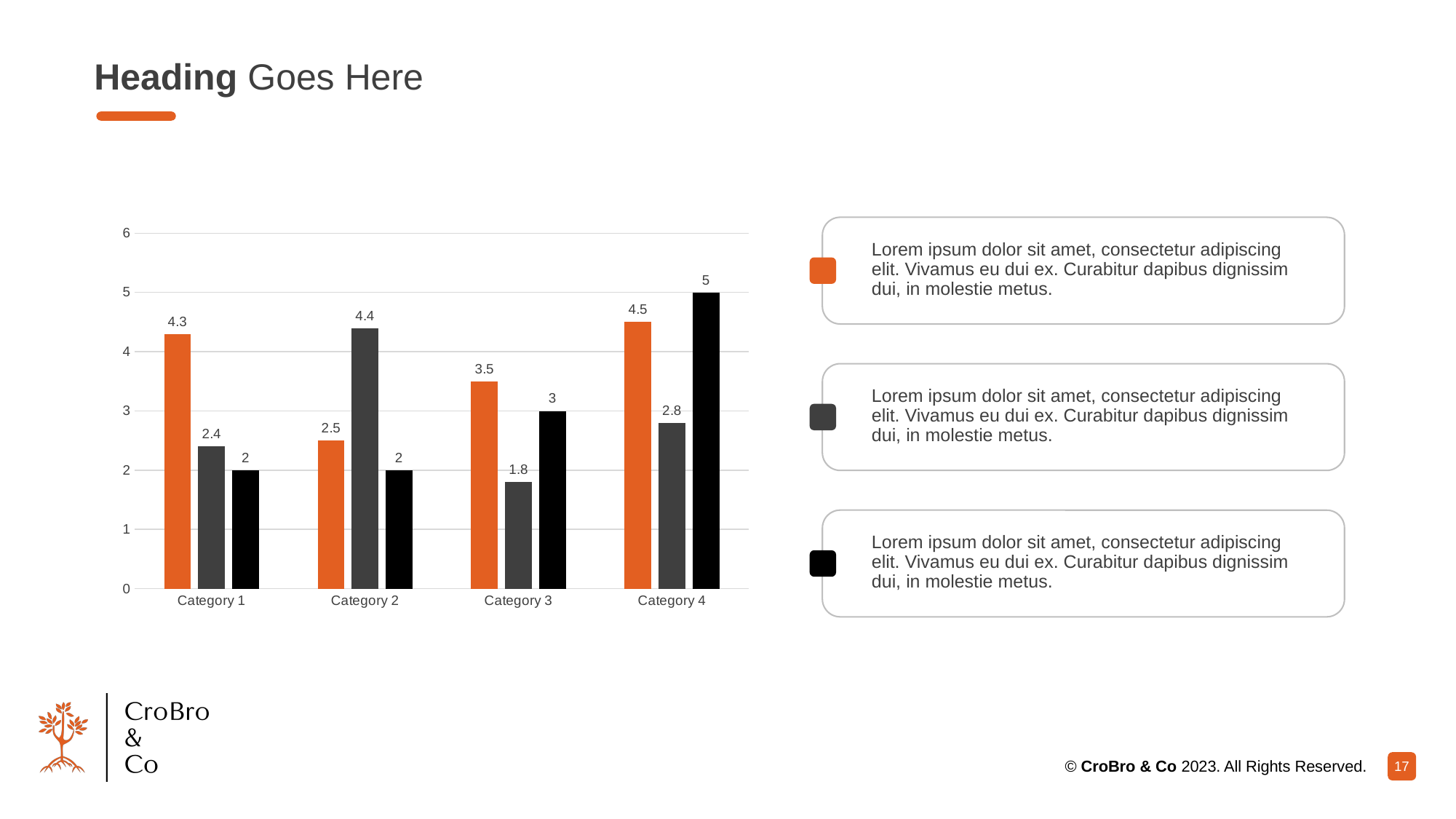

Heading Goes Here

### Chart

| Category | Series 1 | Series 2 | Series 3 |
|---|---|---|---|
| Category 1 | 4.3 | 2.4 | 2.0 |
| Category 2 | 2.5 | 4.4 | 2.0 |
| Category 3 | 3.5 | 1.8 | 3.0 |
| Category 4 | 4.5 | 2.8 | 5.0 |
Lorem ipsum dolor sit amet, consectetur adipiscing elit. Vivamus eu dui ex. Curabitur dapibus dignissim dui, in molestie metus.
Lorem ipsum dolor sit amet, consectetur adipiscing elit. Vivamus eu dui ex. Curabitur dapibus dignissim dui, in molestie metus.
Lorem ipsum dolor sit amet, consectetur adipiscing elit. Vivamus eu dui ex. Curabitur dapibus dignissim dui, in molestie metus.